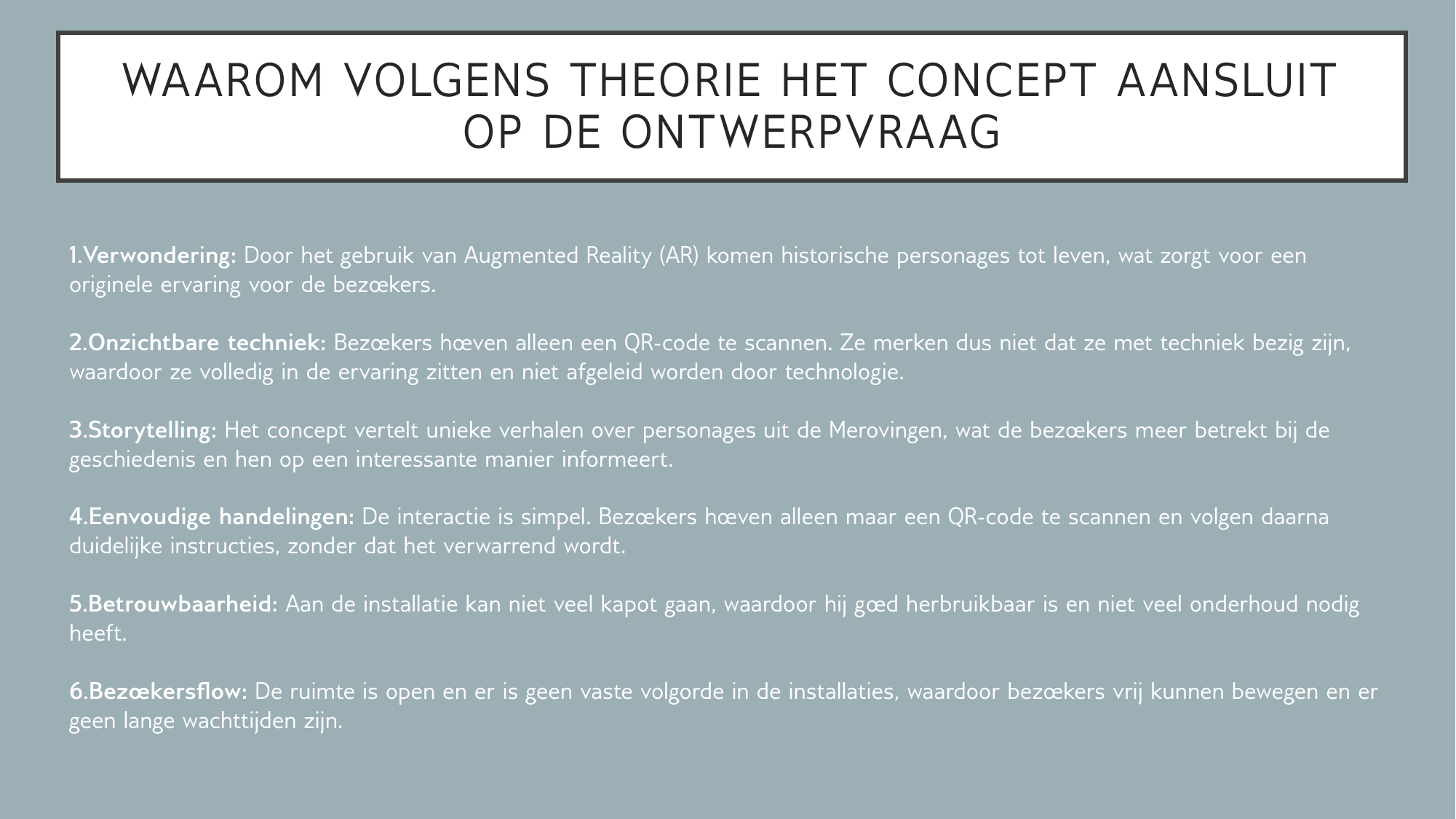

# Waarom volgens theorie het concept aansluit op de ontwerpvraag
Verwondering: Door het gebruik van Augmented Reality (AR) komen historische personages tot leven, wat zorgt voor een originele ervaring voor de bezoekers.

Onzichtbare techniek: Bezoekers hoeven alleen een QR-code te scannen. Ze merken dus niet dat ze met techniek bezig zijn, waardoor ze volledig in de ervaring zitten en niet afgeleid worden door technologie.

Storytelling: Het concept vertelt unieke verhalen over personages uit de Merovingen, wat de bezoekers meer betrekt bij de geschiedenis en hen op een interessante manier informeert.

Eenvoudige handelingen: De interactie is simpel. Bezoekers hoeven alleen maar een QR-code te scannen en volgen daarna duidelijke instructies, zonder dat het verwarrend wordt.

Betrouwbaarheid: Aan de installatie kan niet veel kapot gaan, waardoor hij goed herbruikbaar is en niet veel onderhoud nodig heeft.

Bezoekersflow: De ruimte is open en er is geen vaste volgorde in de installaties, waardoor bezoekers vrij kunnen bewegen en er geen lange wachttijden zijn.